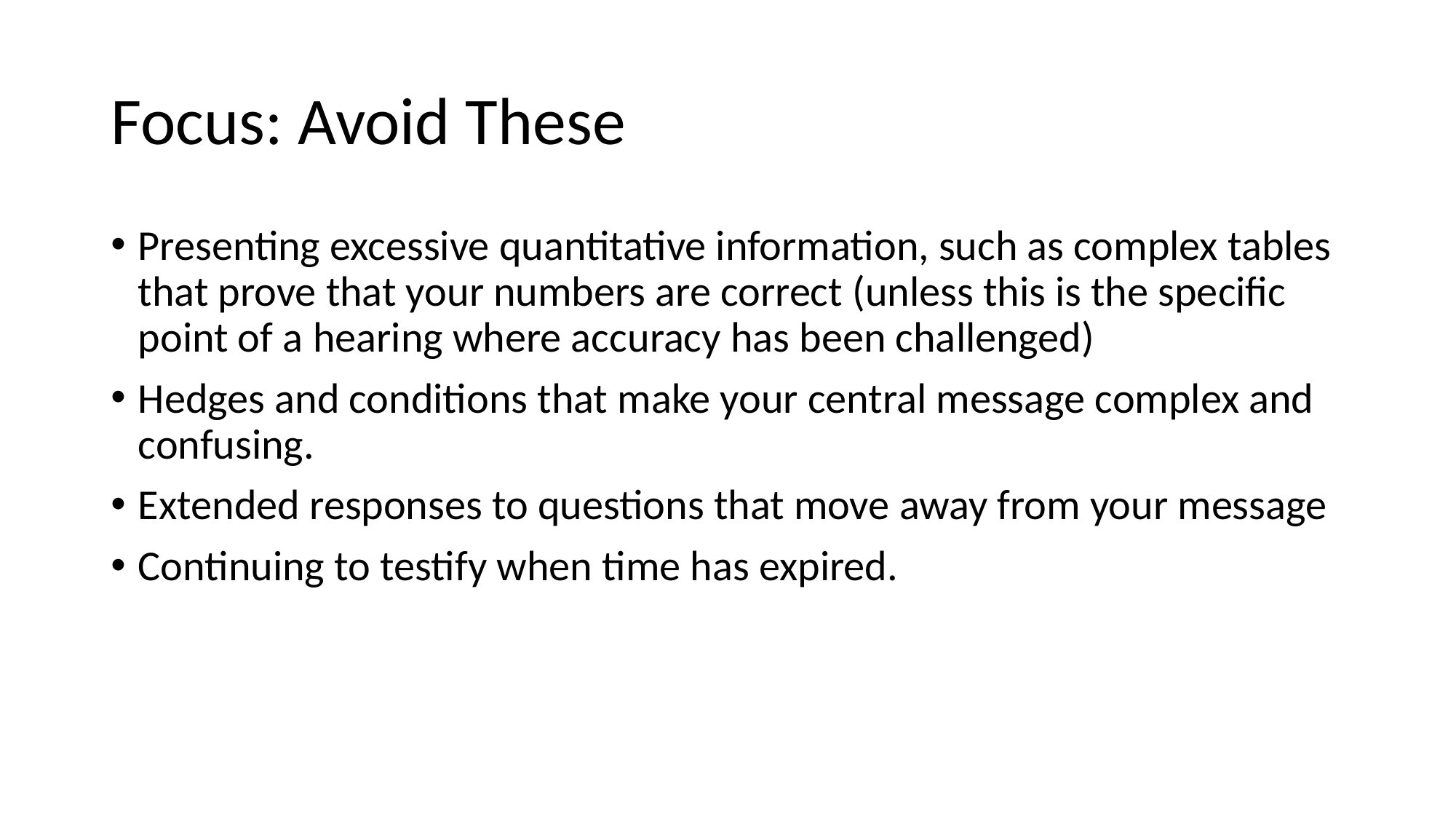

# Focus: Avoid These
Presenting excessive quantitative information, such as complex tables that prove that your numbers are correct (unless this is the specific point of a hearing where accuracy has been challenged)
Hedges and conditions that make your central message complex and confusing.
Extended responses to questions that move away from your message
Continuing to testify when time has expired.